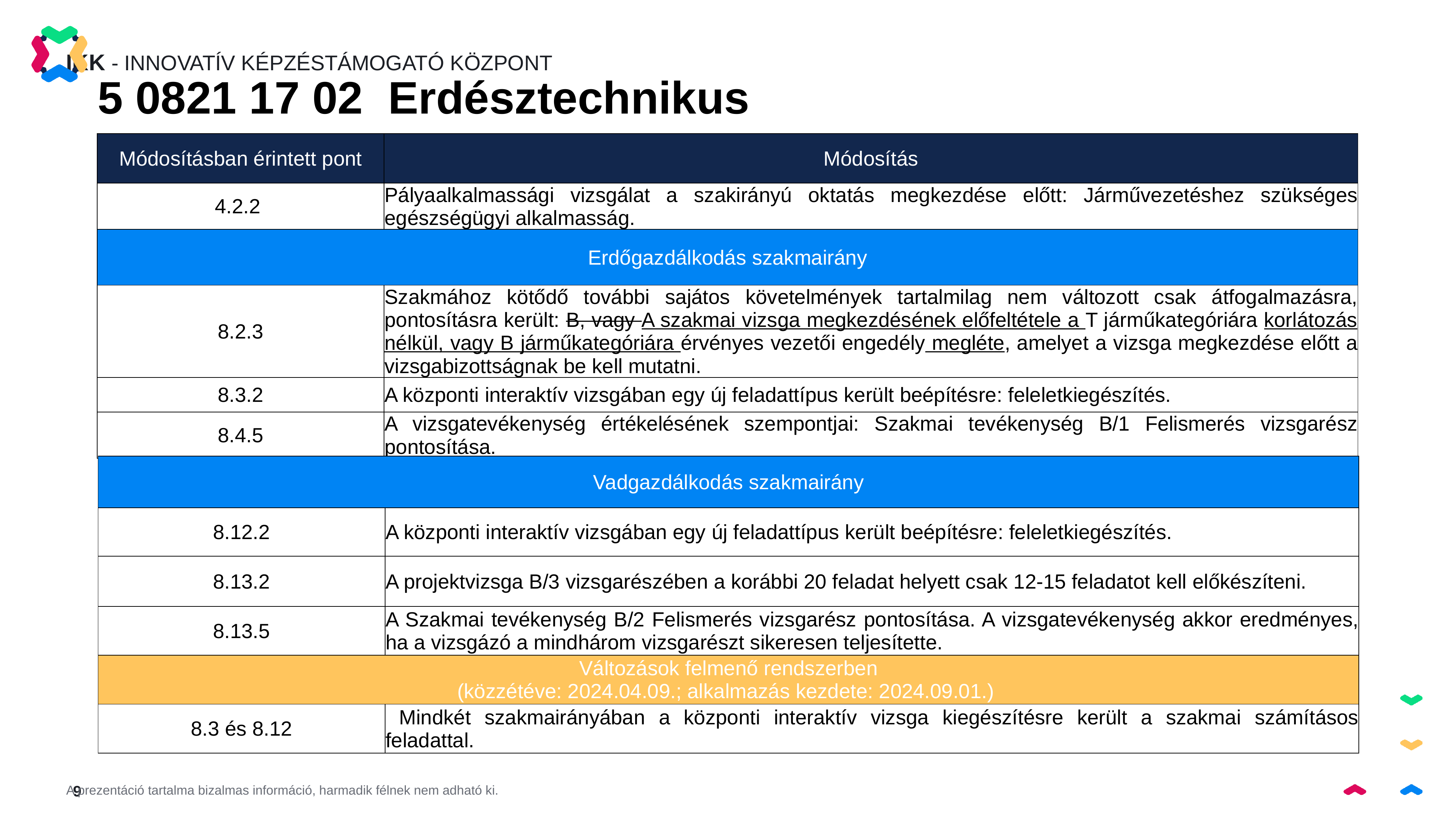

5 0821 17 02  Erdésztechnikus
| Módosításban érintett pont | Módosítás |
| --- | --- |
| 4.2.2 | Pályaalkalmassági vizsgálat a szakirányú oktatás megkezdése előtt: Járművezetéshez szükséges egészségügyi alkalmasság. |
| Erdőgazdálkodás szakmairány |  |
| 8.2.3 | Szakmához kötődő további sajátos követelmények tartalmilag nem változott csak átfogalmazásra, pontosításra került: B, vagy A szakmai vizsga megkezdésének előfeltétele a T járműkategóriára korlátozás nélkül, vagy B járműkategóriára érvényes vezetői engedély megléte, amelyet a vizsga megkezdése előtt a vizsgabizottságnak be kell mutatni. |
| 8.3.2 | A központi interaktív vizsgában egy új feladattípus került beépítésre: feleletkiegészítés. |
| 8.4.5 | A vizsgatevékenység értékelésének szempontjai: Szakmai tevékenység B/1 Felismerés vizsgarész pontosítása. |
| Vadgazdálkodás szakmairány |  |
| --- | --- |
| 8.12.2 | A központi interaktív vizsgában egy új feladattípus került beépítésre: feleletkiegészítés. |
| 8.13.2 | A projektvizsga B/3 vizsgarészében a korábbi 20 feladat helyett csak 12-15 feladatot kell előkészíteni. |
| 8.13.5 | A Szakmai tevékenység B/2 Felismerés vizsgarész pontosítása. A vizsgatevékenység akkor eredményes, ha a vizsgázó a mindhárom vizsgarészt sikeresen teljesítette. |
| Változások felmenő rendszerben (közzétéve: 2024.04.09.; alkalmazás kezdete: 2024.09.01.) |  |
| 8.3 és 8.12 | Mindkét szakmairányában a központi interaktív vizsga kiegészítésre került a szakmai számításos feladattal. |